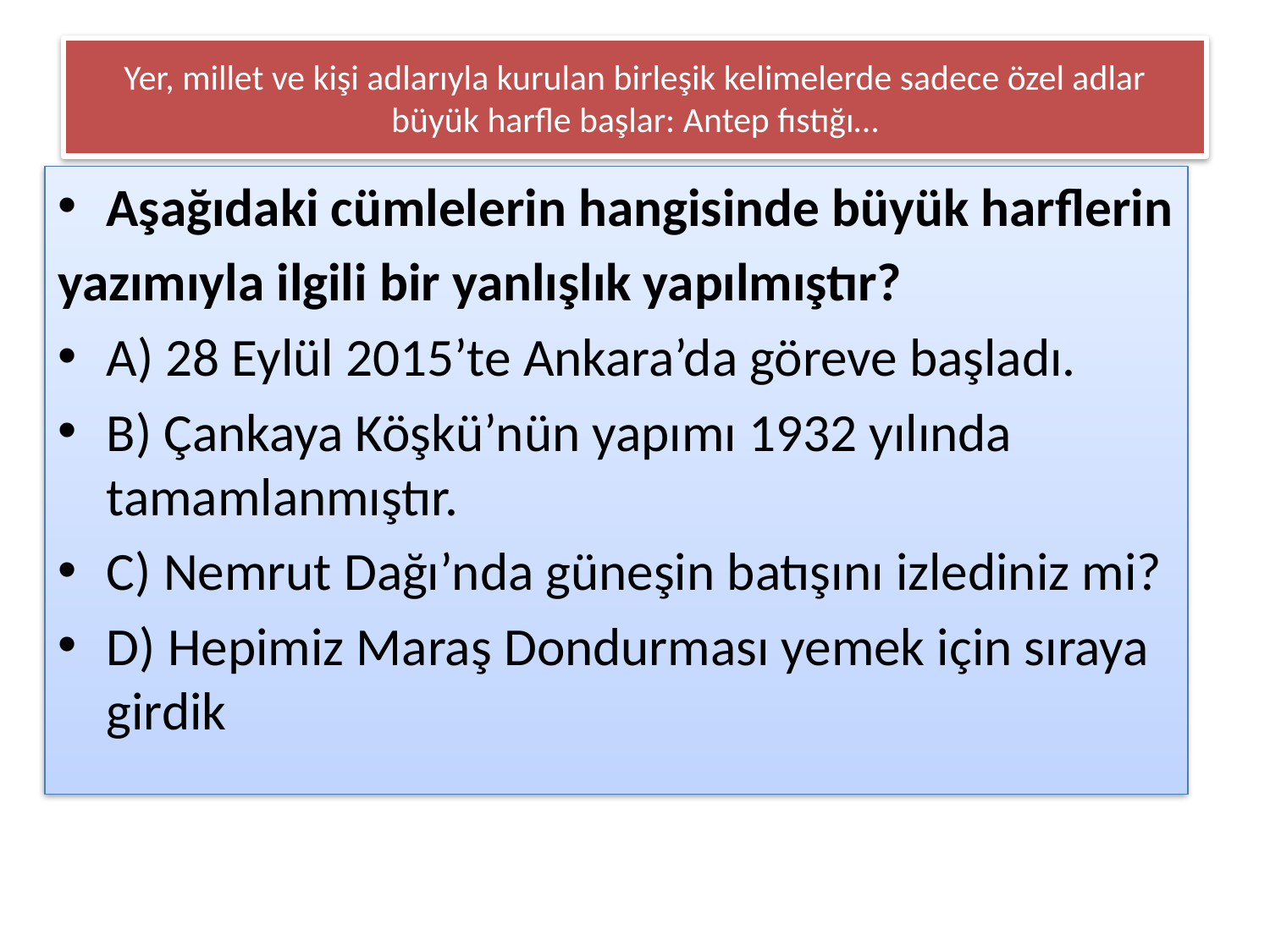

# Yer, millet ve kişi adlarıyla kurulan birleşik kelimelerde sadece özel adlar büyük harfle başlar: Antep fıstığı…
Aşağıdaki cümlelerin hangisinde büyük harflerin
yazımıyla ilgili bir yanlışlık yapılmıştır?
A) 28 Eylül 2015’te Ankara’da göreve başladı.
B) Çankaya Köşkü’nün yapımı 1932 yılında tamamlanmıştır.
C) Nemrut Dağı’nda güneşin batışını izlediniz mi?
D) Hepimiz Maraş Dondurması yemek için sıraya girdik